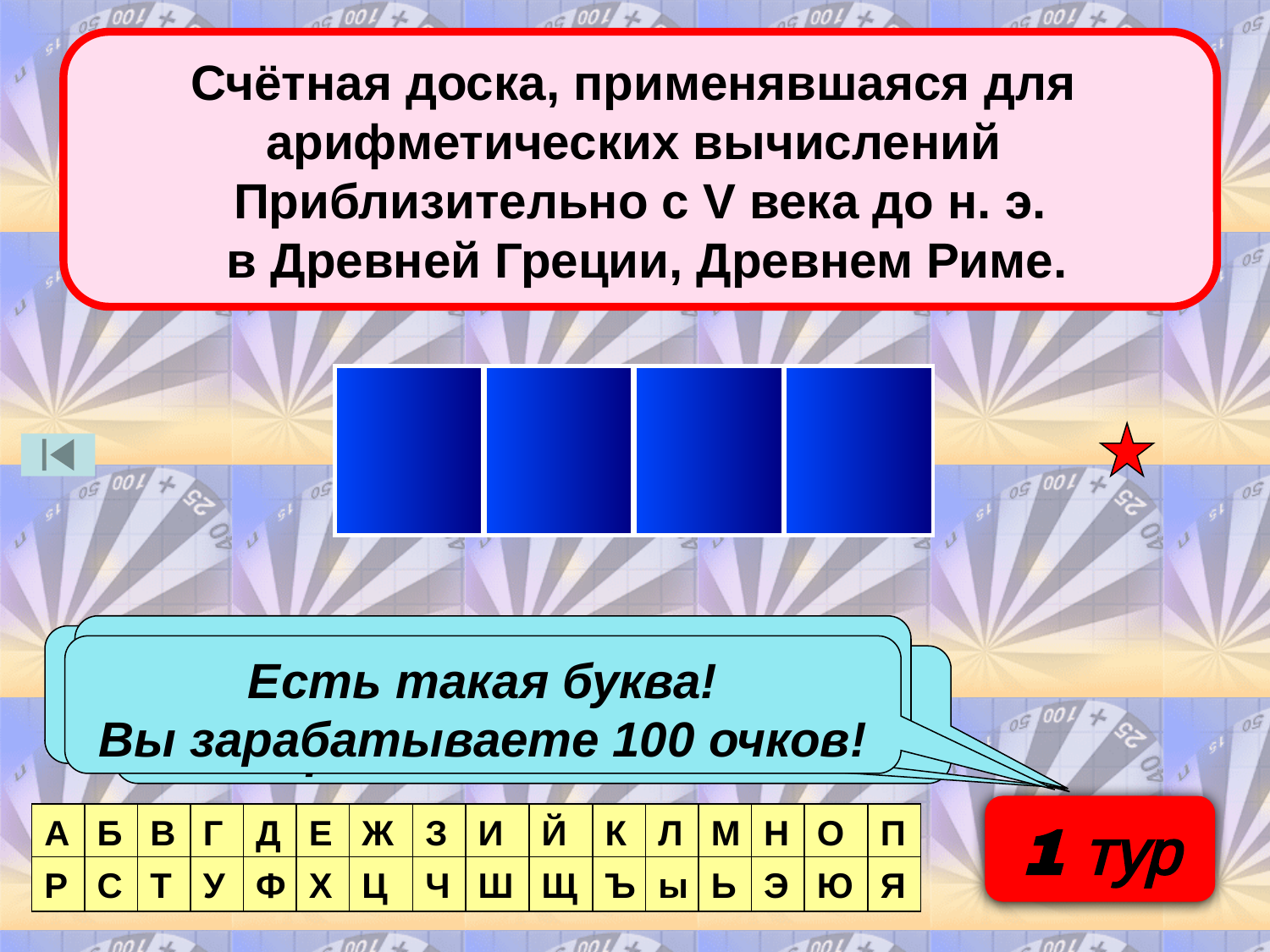

Счётная доска, применявшаяся для
арифметических вычислений
Приблизительно с V века до н. э.
 в Древней Греции, Древнем Риме.

А
Б
А
К

Таких букв две!
Вы зарабатываете 180 очков!
Нет такой буквы!
Есть такая буква!
Вы зарабатываете 100 очков!
Есть такая буква!
Вы зарабатываете 40 очков!
1 тур
А
Б
В
Г
Д
Е
Ж
З
И
Й
К
Л
М
Н
О
П
Р
С
Т
У
Ф
Х
Ц
Ч
Ш
Щ
Ъ
ы
Ь
Э
Ю
Я